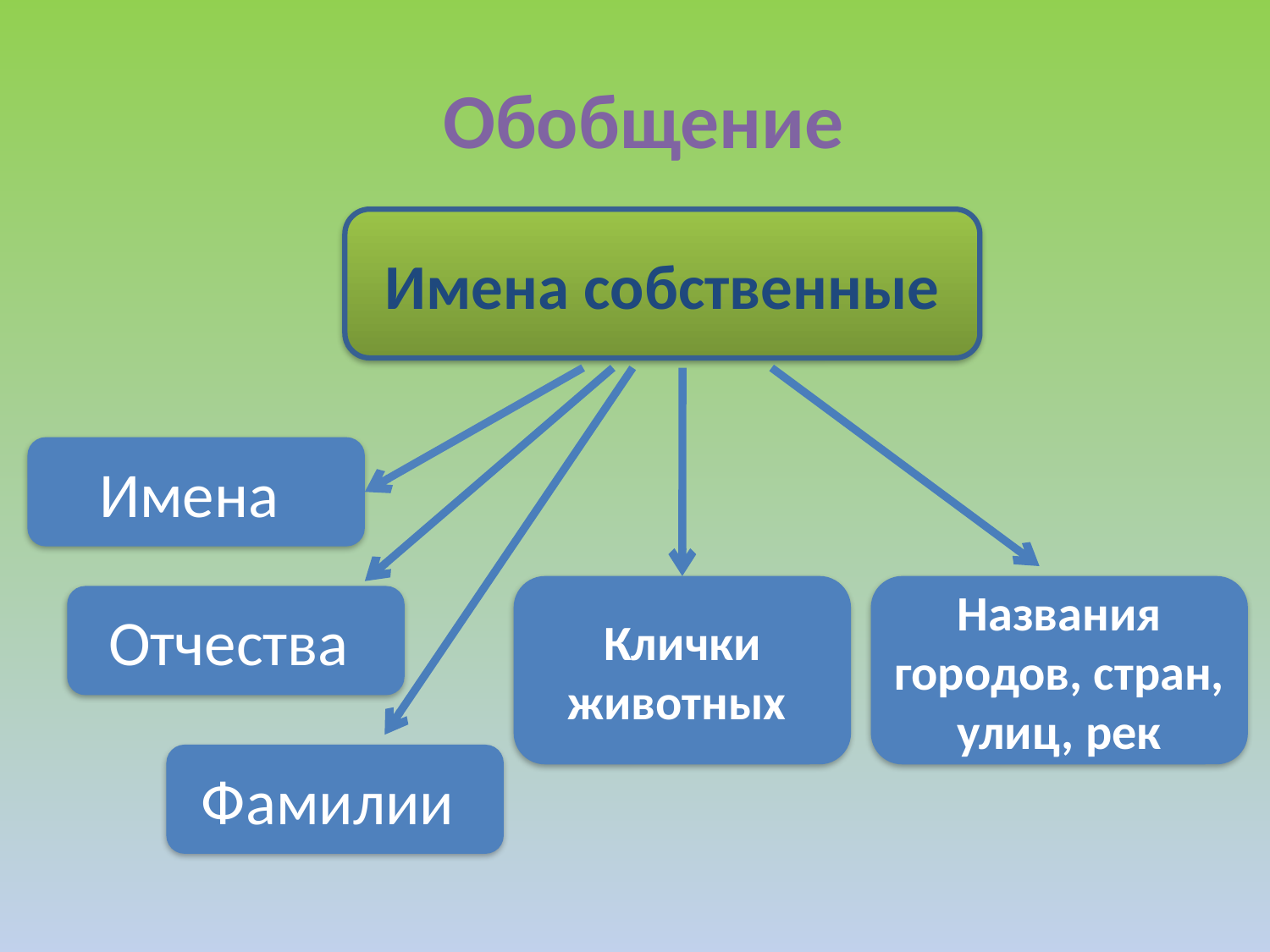

# Обобщение
Имена собственные

Имена
Клички животных
Названия городов, стран, улиц, рек
Отчества
Фамилии